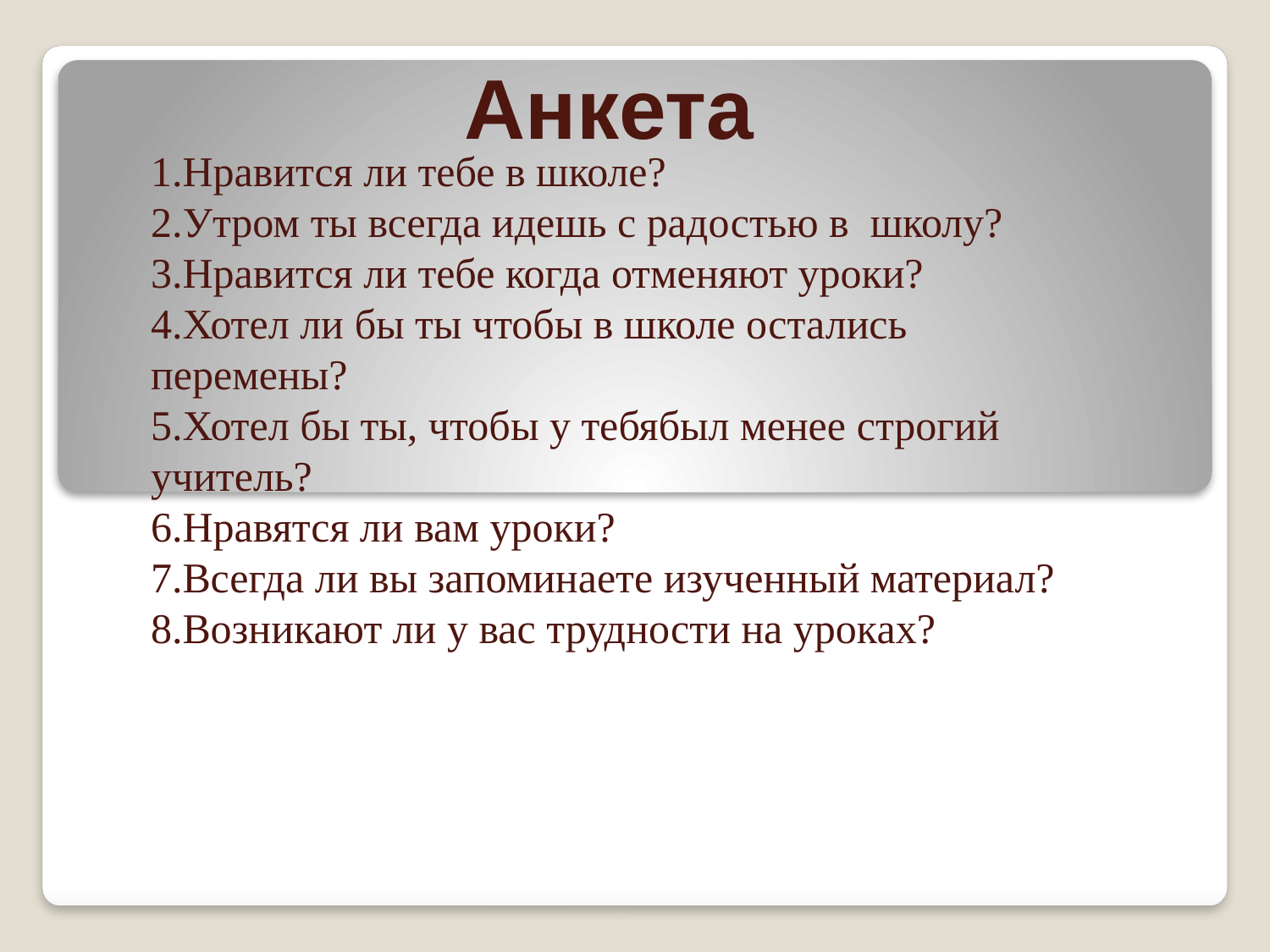

# Анкета
1.Нравится ли тебе в школе?
2.Утром ты всегда идешь с радостью в  школу?
3.Нравится ли тебе когда отменяют уроки?
4.Хотел ли бы ты чтобы в школе остались
перемены?
5.Хотел бы ты, чтобы у тебябыл менее строгий учитель?
6.Нравятся ли вам уроки?
7.Всегда ли вы запоминаете изученный материал?
8.Возникают ли у вас трудности на уроках?